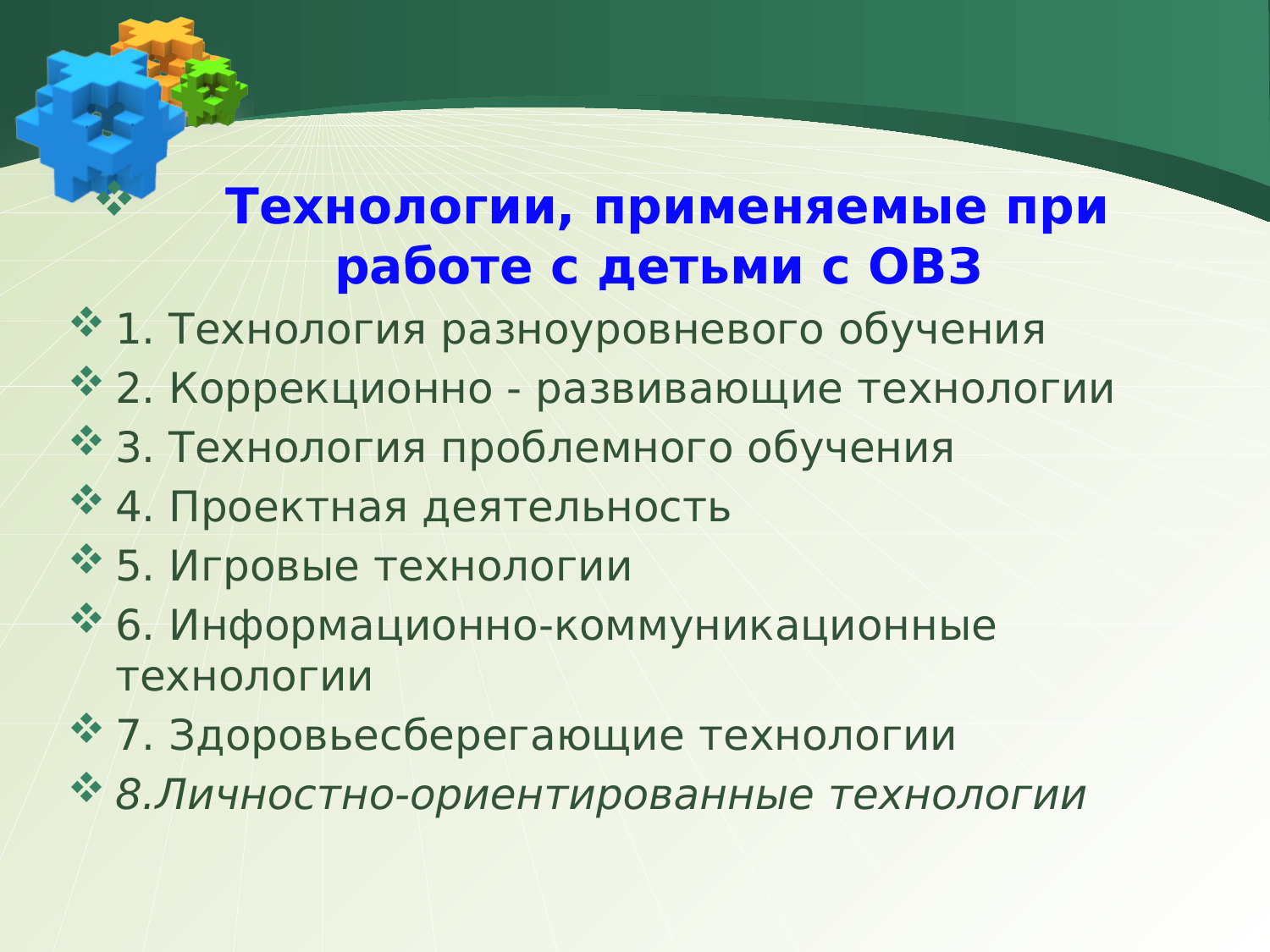

Технологии, применяемые при     работе с детьми с ОВЗ
1. Технология разноуровневого обучения
2. Коррекционно - развивающие технологии
3. Технология проблемного обучения
4. Проектная деятельность
5. Игровые технологии
6. Информационно-коммуникационные технологии
7. Здоровьесберегающие технологии
8.Личностно-ориентированные технологии